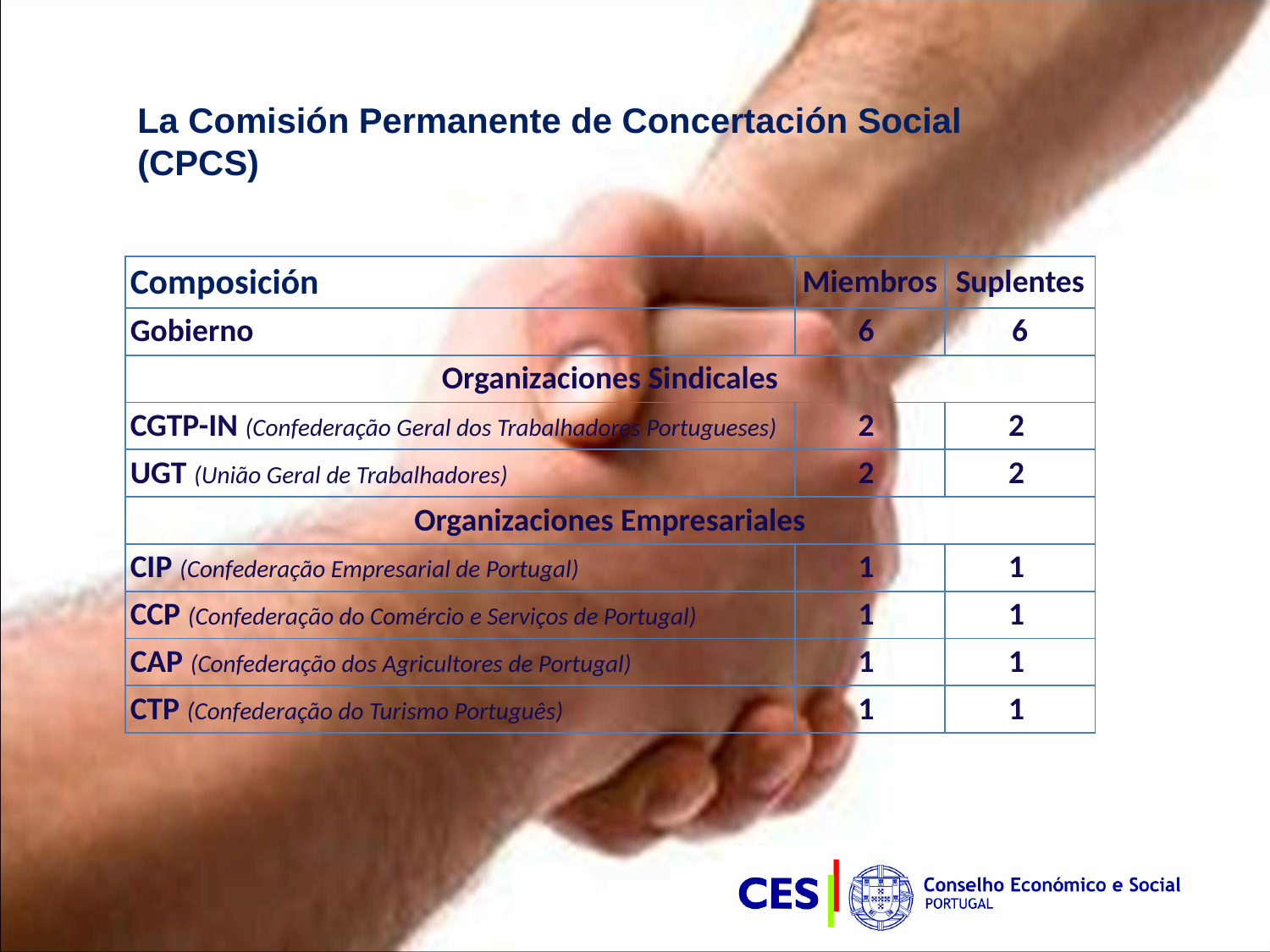

La Comisión Permanente de Concertación Social
(CPCS)
| Composición | Miembros | Suplentes |
| --- | --- | --- |
| Gobierno | 6 | 6 |
| Organizaciones Sindicales |  |  |
| CGTP-IN (Confederação Geral dos Trabalhadores Portugueses) | 2 | 2 |
| UGT (União Geral de Trabalhadores) | 2 | 2 |
| Organizaciones Empresariales |  |  |
| CIP (Confederação Empresarial de Portugal) | 1 | 1 |
| CCP (Confederação do Comércio e Serviços de Portugal) | 1 | 1 |
| CAP (Confederação dos Agricultores de Portugal) | 1 | 1 |
| CTP (Confederação do Turismo Português) | 1 | 1 |